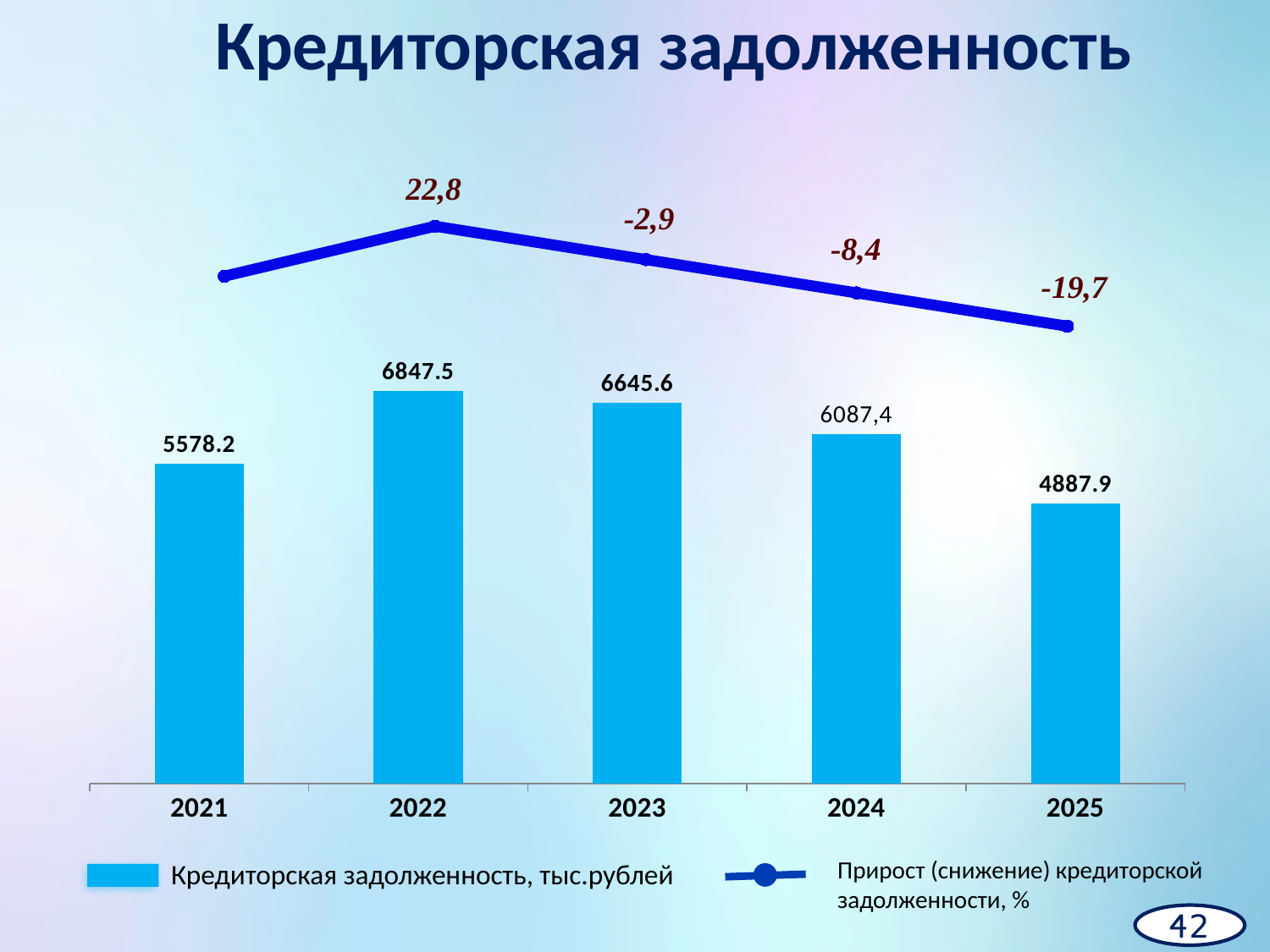

Кредиторская задолженность

### Chart

| Category | Кредиторская задолженность, тыс.рублей |
|---|---|
| 2021 | 90.0 |
| 2022 | 120.0 |
| 2023 | 100.0 |
| 2024 | 80.0 |
| 2025 | 60.0 |
22,8
-2,9
-8,4

### Chart

| Category | 6087,4 |
|---|---|
| 2021 | 5578.2 |
| 2022 | 6847.5 |
| 2023 | 6645.6 |
| 2024 | 6093.8 |
| 2025 | 4887.9 |
-19,7

### Chart

| Category |
|---|
Прирост (снижение) кредиторской задолженности, %
Кредиторская задолженность, тыс.рублей

42